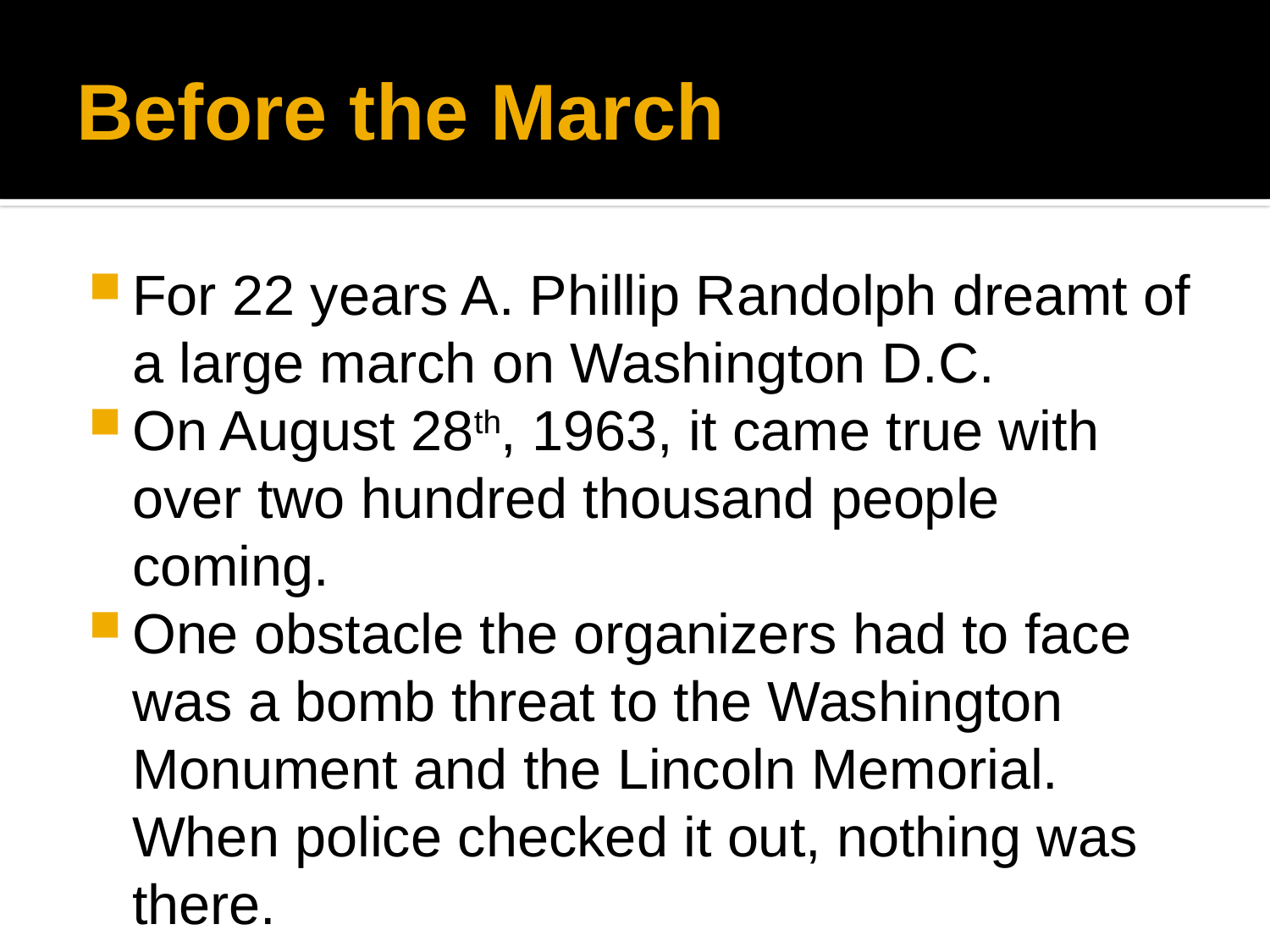

# Before the March
For 22 years A. Phillip Randolph dreamt of a large march on Washington D.C.
On August 28th, 1963, it came true with over two hundred thousand people coming.
One obstacle the organizers had to face was a bomb threat to the Washington Monument and the Lincoln Memorial. When police checked it out, nothing was there.